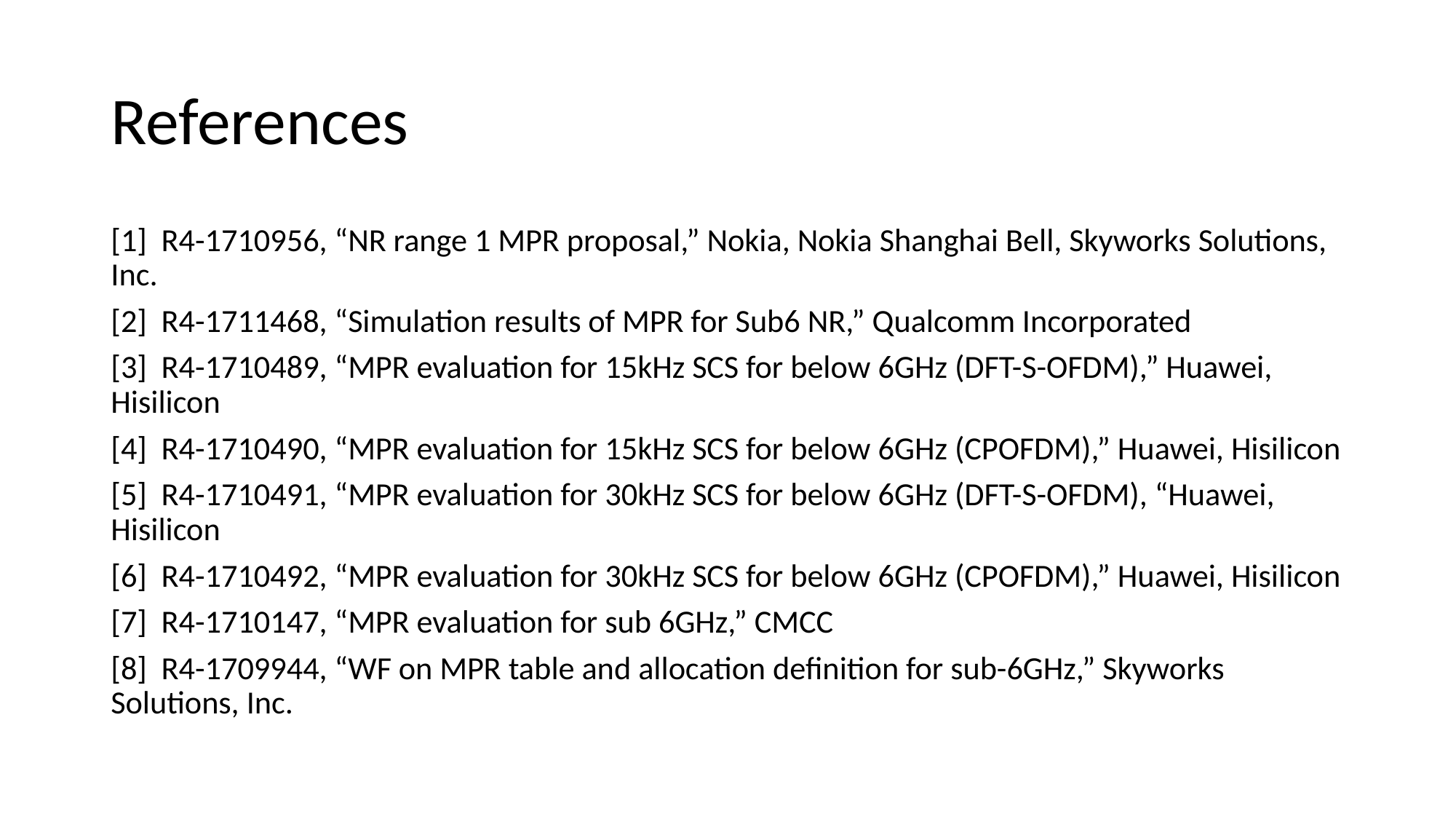

# References
[1]  R4-1710956, “NR range 1 MPR proposal,” Nokia, Nokia Shanghai Bell, Skyworks Solutions, Inc.
[2]  R4-1711468, “Simulation results of MPR for Sub6 NR,” Qualcomm Incorporated
[3]  R4-1710489, “MPR evaluation for 15kHz SCS for below 6GHz (DFT-S-OFDM),” Huawei, Hisilicon
[4]  R4-1710490, “MPR evaluation for 15kHz SCS for below 6GHz (CPOFDM),” Huawei, Hisilicon
[5]  R4-1710491, “MPR evaluation for 30kHz SCS for below 6GHz (DFT-S-OFDM), “Huawei, Hisilicon
[6]  R4-1710492, “MPR evaluation for 30kHz SCS for below 6GHz (CPOFDM),” Huawei, Hisilicon
[7]  R4-1710147, “MPR evaluation for sub 6GHz,” CMCC
[8]  R4-1709944, “WF on MPR table and allocation definition for sub-6GHz,” Skyworks Solutions, Inc.